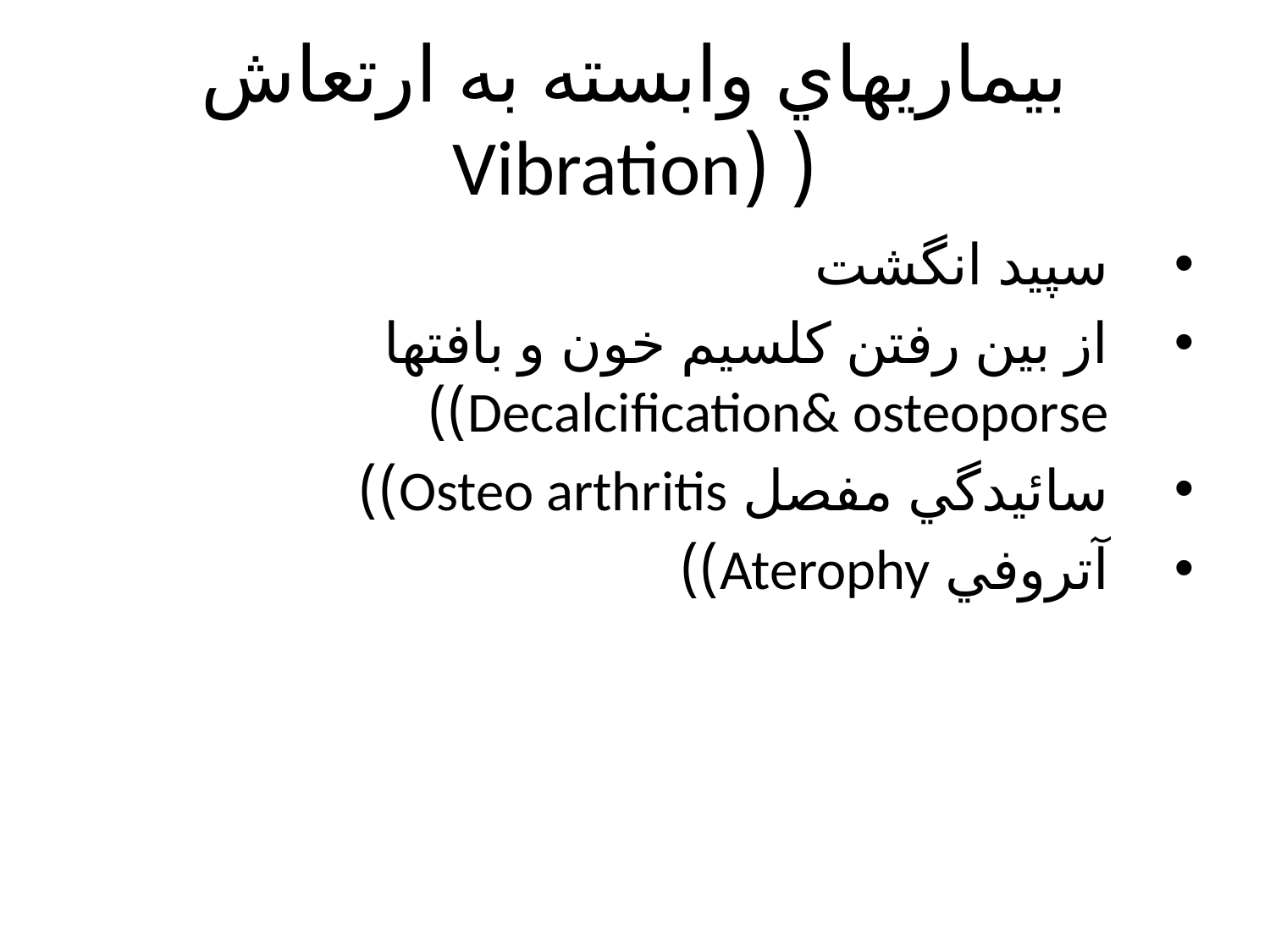

# بيماريهاي وابسته به ارتعاش ( (Vibration
سپيد انگشت
از بين رفتن كلسيم خون و بافتها Decalcification& osteoporse))
سائيدگي مفصل Osteo arthritis))
آتروفي Aterophy))